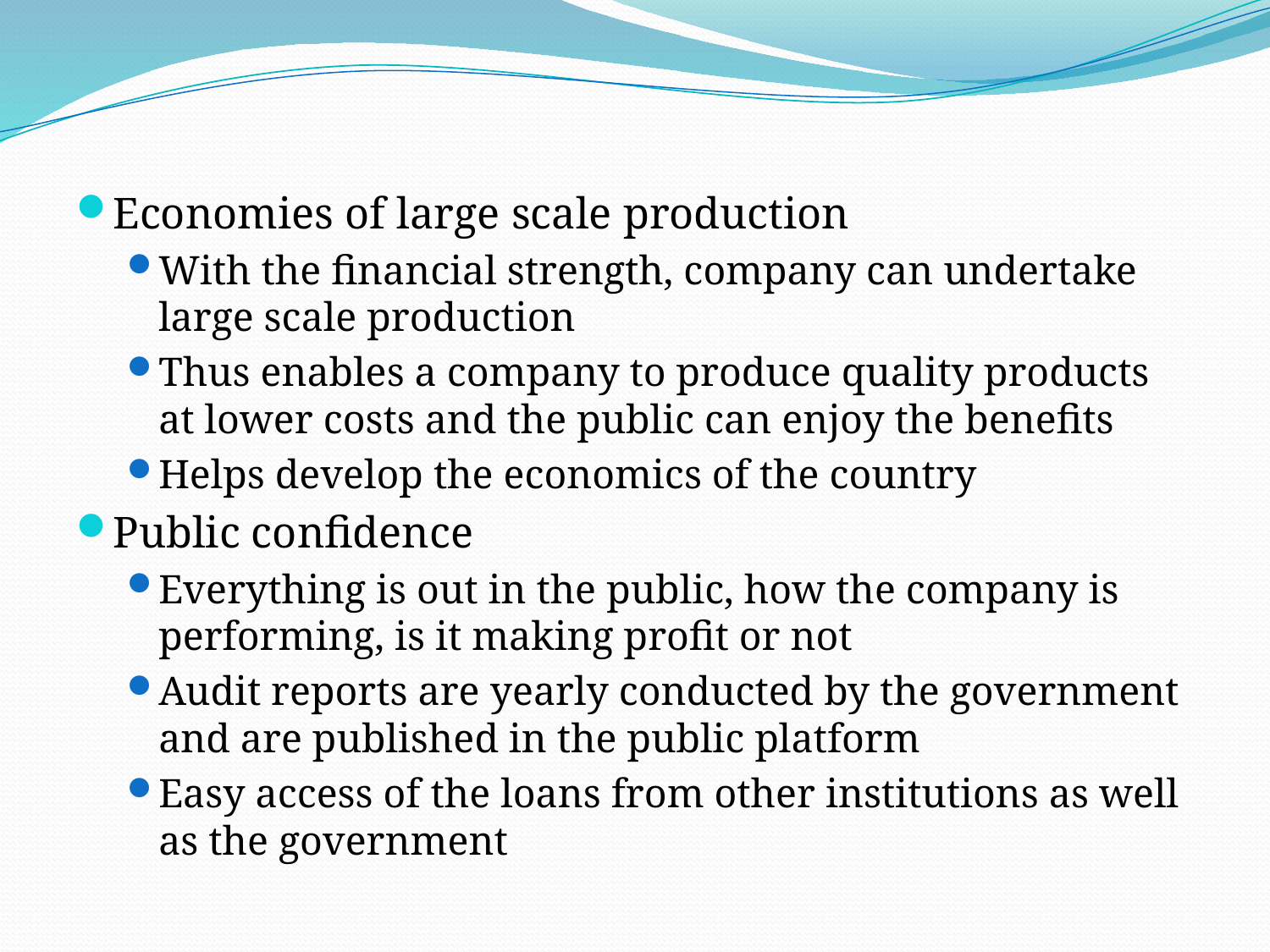

#
Economies of large scale production
With the financial strength, company can undertake large scale production
Thus enables a company to produce quality products at lower costs and the public can enjoy the benefits
Helps develop the economics of the country
Public confidence
Everything is out in the public, how the company is performing, is it making profit or not
Audit reports are yearly conducted by the government and are published in the public platform
Easy access of the loans from other institutions as well as the government